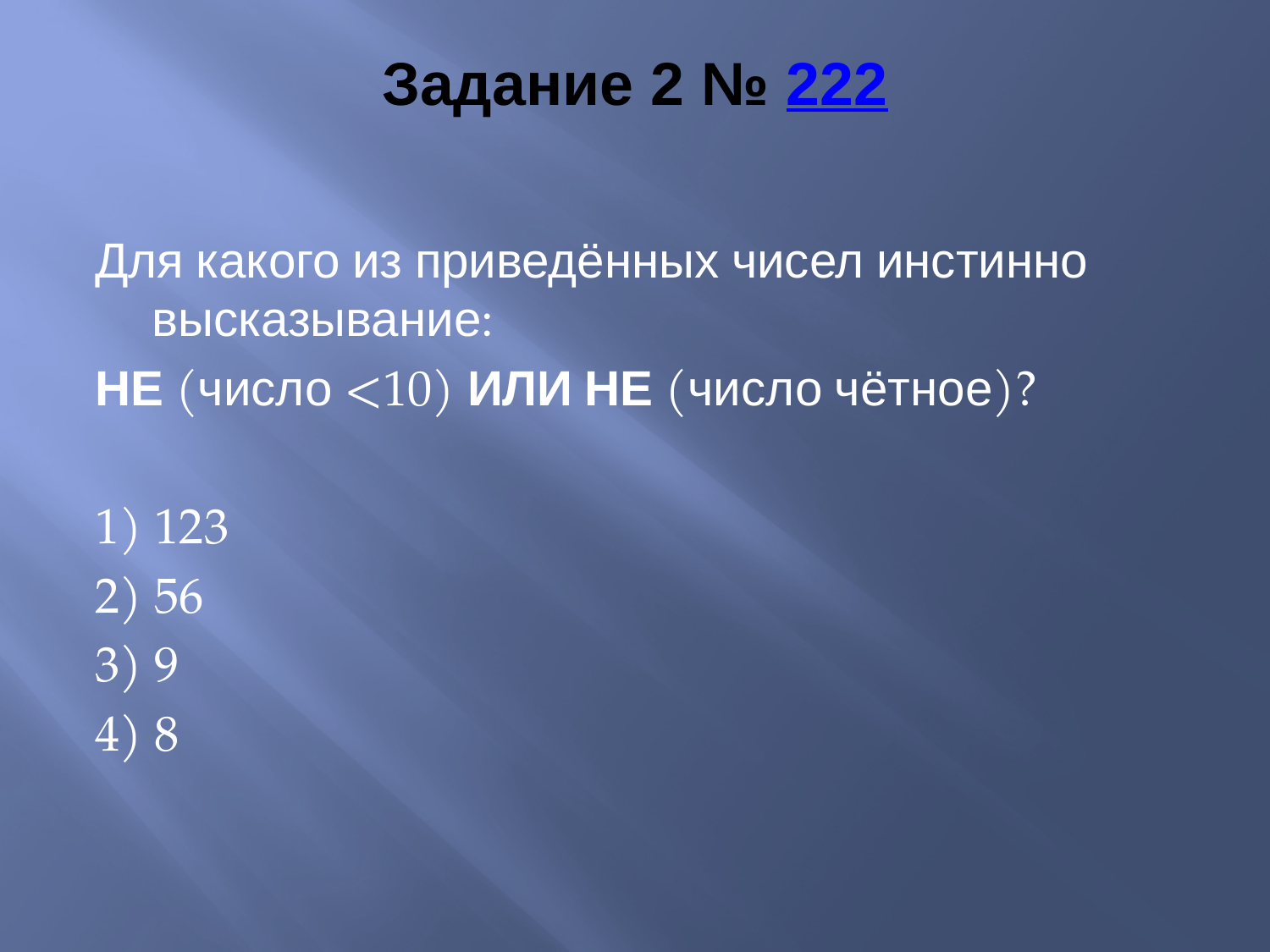

# Задание 2 № 222
Для какого из приведённых чисел инстинно высказывание:
НЕ (число <10) ИЛИ НЕ (число чётное)?

1) 123
2) 56
3) 9
4) 8